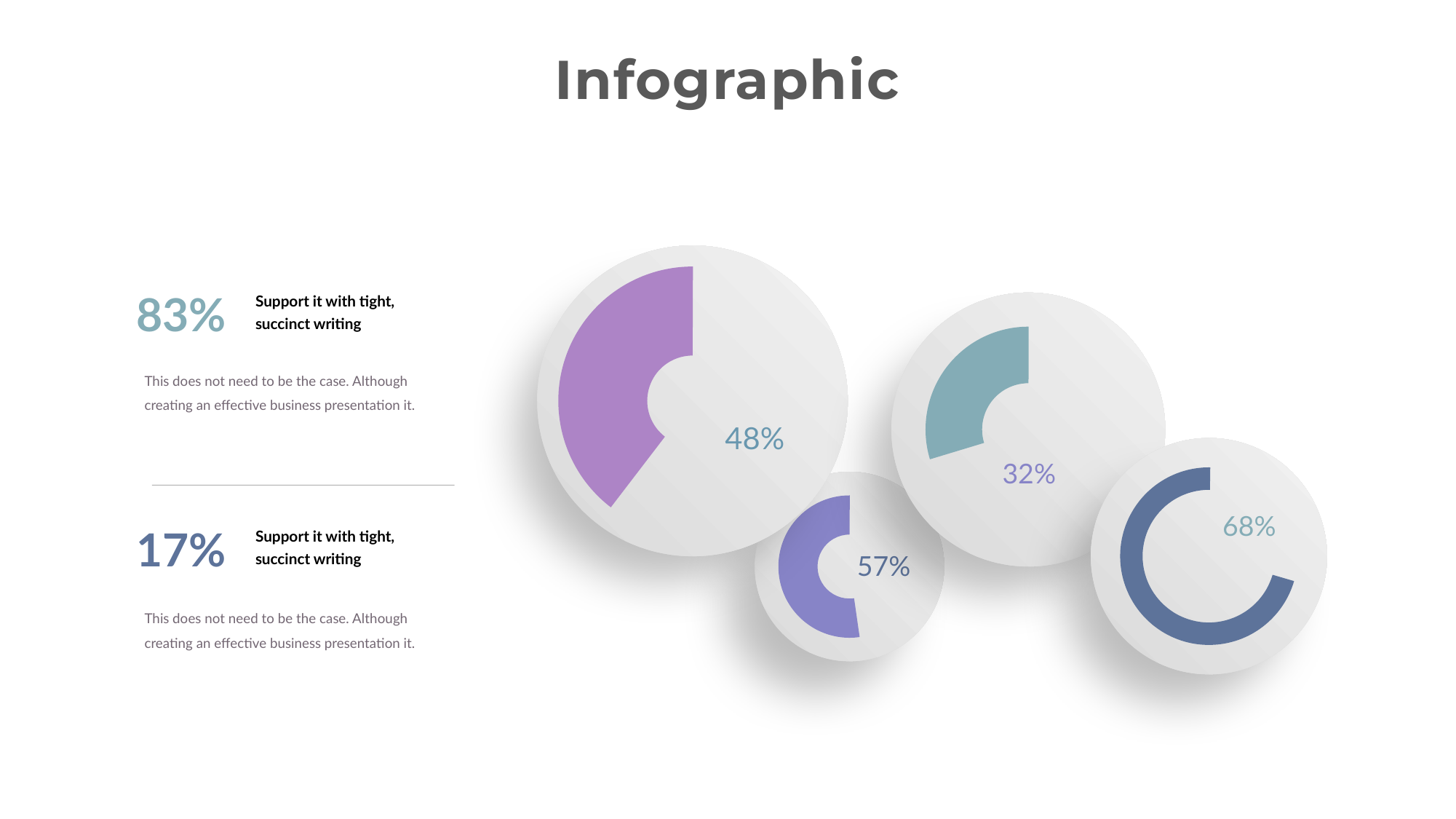

Infographic

48%
83%
Support it with tight, succinct writing

32%
This does not need to be the case. Although creating an effective business presentation it.

68%

57%
17%
Support it with tight, succinct writing
This does not need to be the case. Although creating an effective business presentation it.